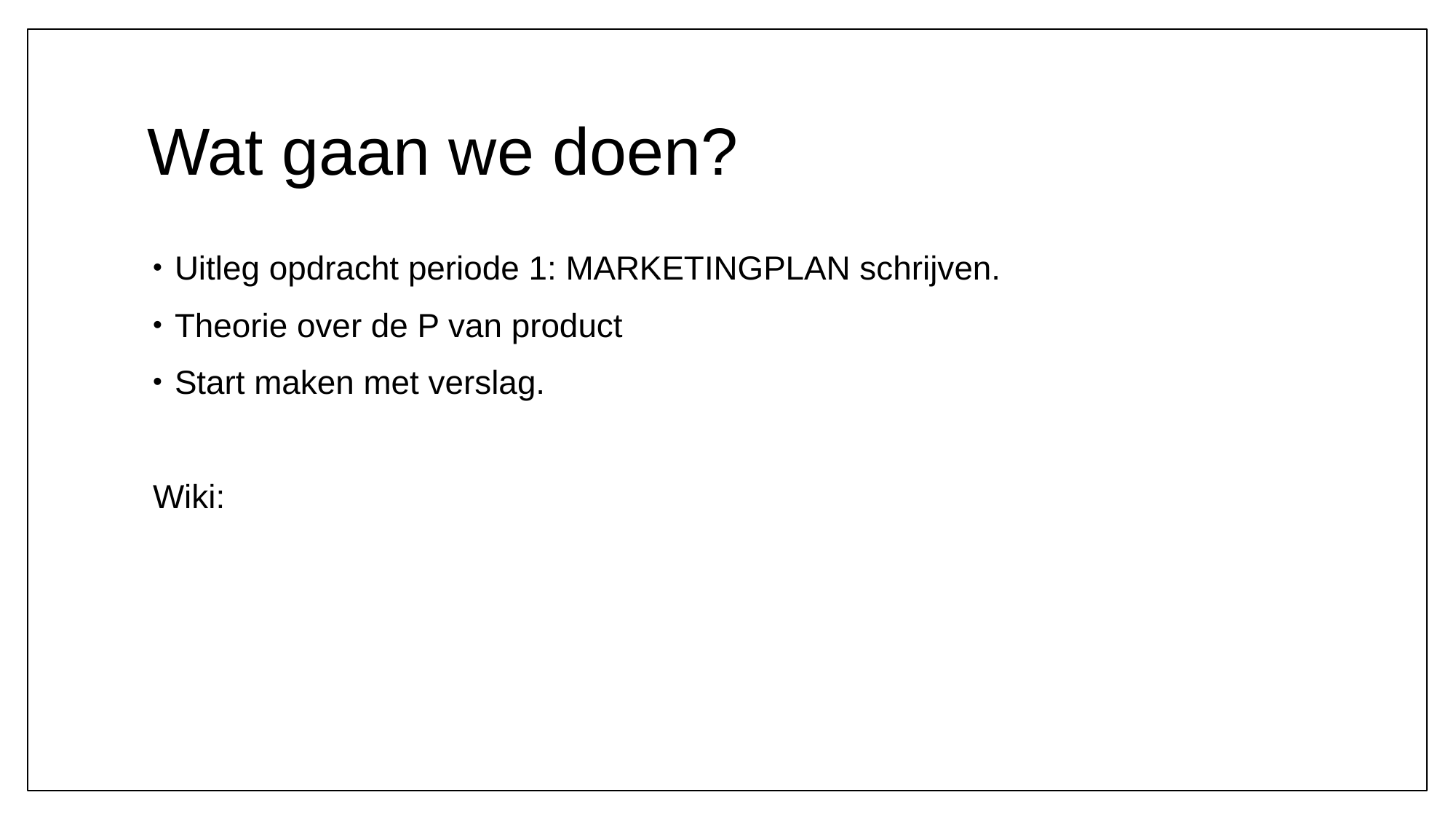

# Wat gaan we doen?
Uitleg opdracht periode 1: MARKETINGPLAN schrijven.
Theorie over de P van product
Start maken met verslag.

Wiki: